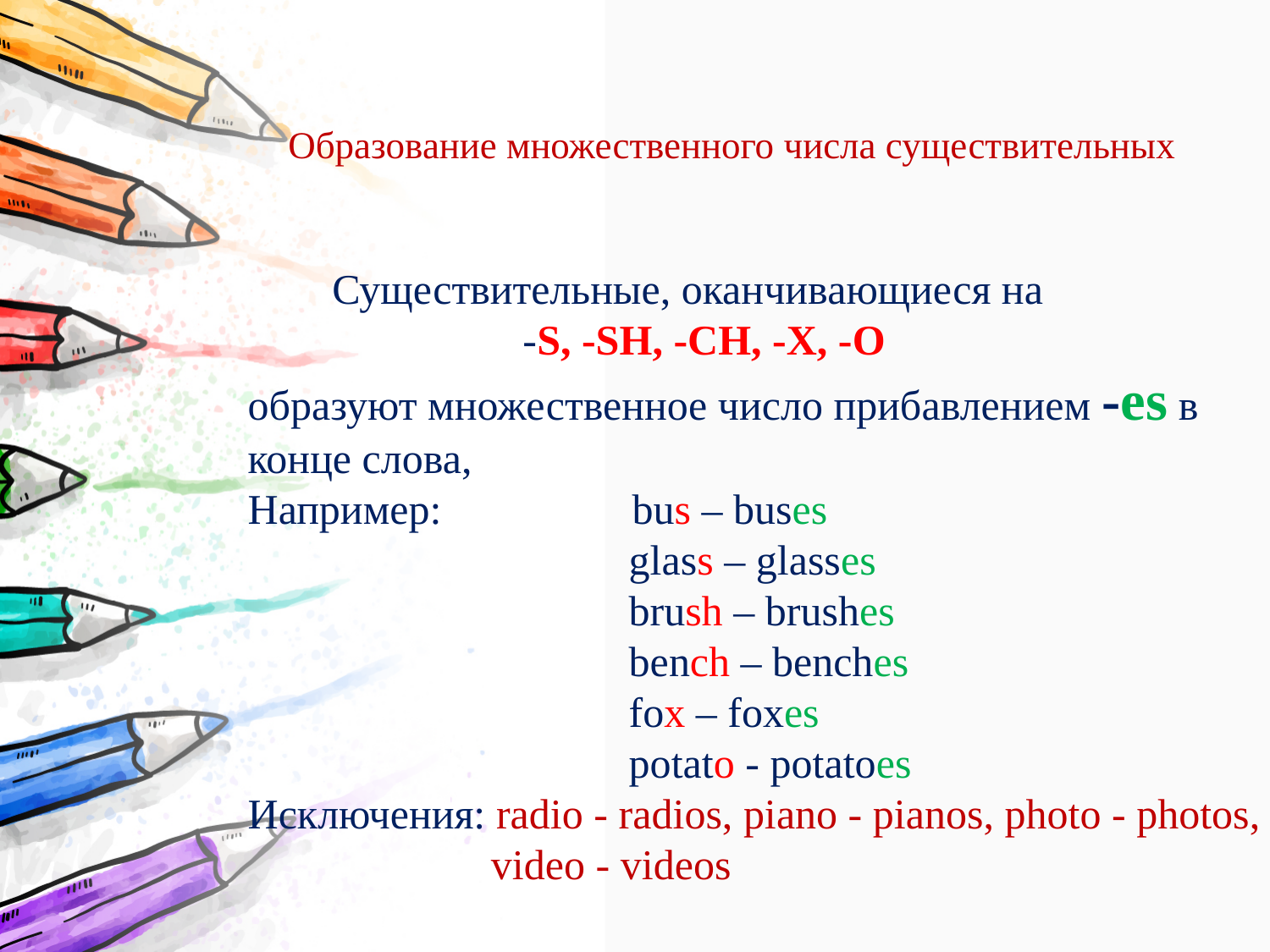

# Образование множественного числа существительных
        Существительные, оканчивающиеся на
                          -S, -SH, -CH, -X, -O
образуют множественное число прибавлением -es в конце слова,
Например:                  bus – buses
                                    glass – glasses
                                    brush – brushes
                                    bench – benches
                                    fox – foxes
                                    potato - potatoes
Исключения: radio - radios, piano - pianos, photo - photos,
                       video - videos